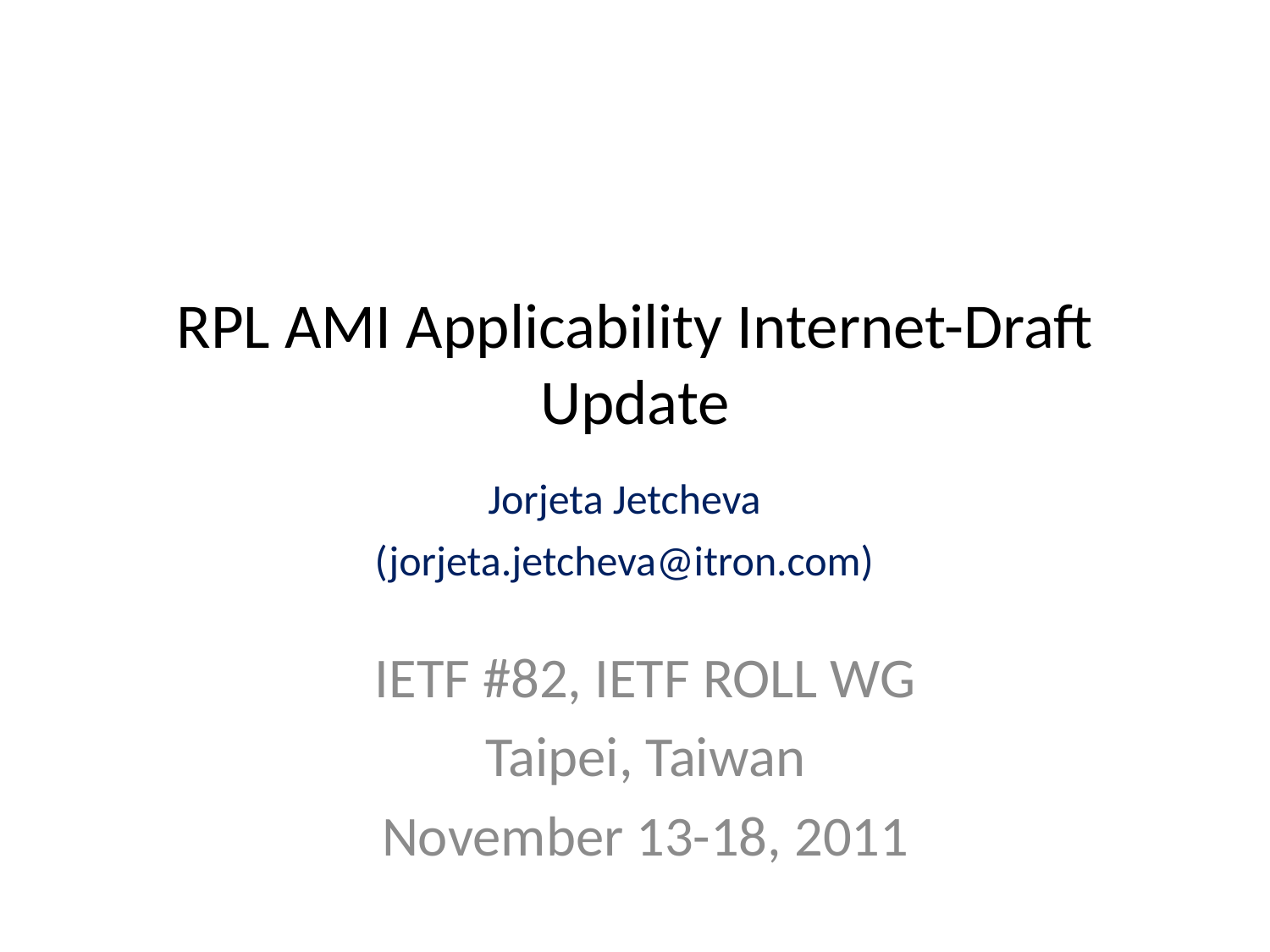

# RPL AMI Applicability Internet-Draft Update
Jorjeta Jetcheva
(jorjeta.jetcheva@itron.com)
IETF #82, IETF ROLL WG
Taipei, Taiwan
November 13-18, 2011